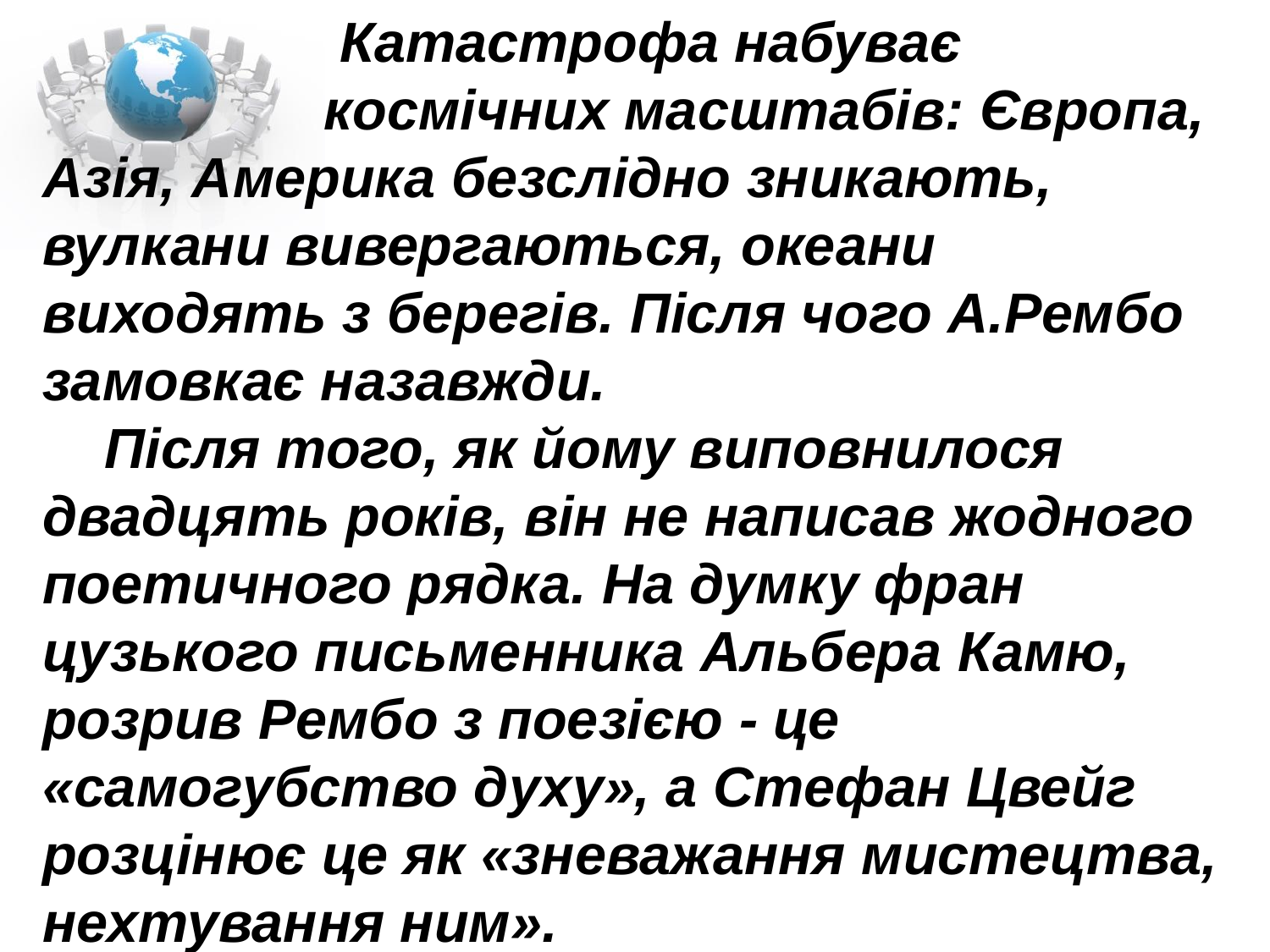

Катастрофа набуває
                  космічних масштабів: Європа, Азія, Америка безслідно зникають, вулкани вивергаються, океани виходять з берегів. Після чого А.Рембо замовкає назавжди.
    Після того, як йому виповнилося двадцять років, він не написав жодного поетичного рядка. На думку фран­цузького письменника Альбера Камю, розрив Рембо з поезією - це «самогубство духу», а Стефан Цвейг розцінює це як «зневажання мистецтва, нехтування ним».